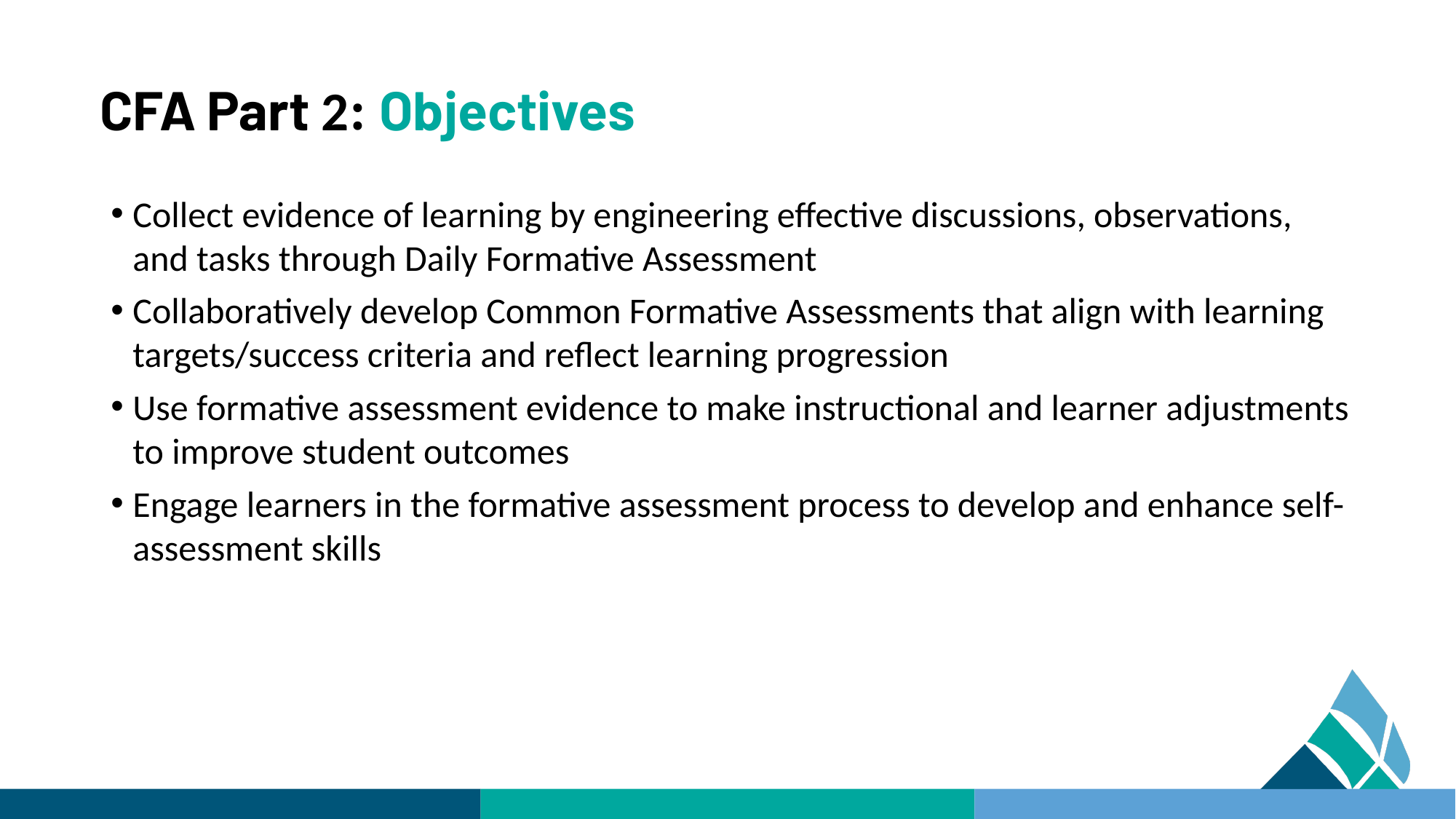

# CFA Part 2: Objectives
Collect evidence of learning by engineering effective discussions, observations, and tasks through Daily Formative Assessment
Collaboratively develop Common Formative Assessments that align with learning targets/success criteria and reflect learning progression
Use formative assessment evidence to make instructional and learner adjustments to improve student outcomes
Engage learners in the formative assessment process to develop and enhance self-assessment skills